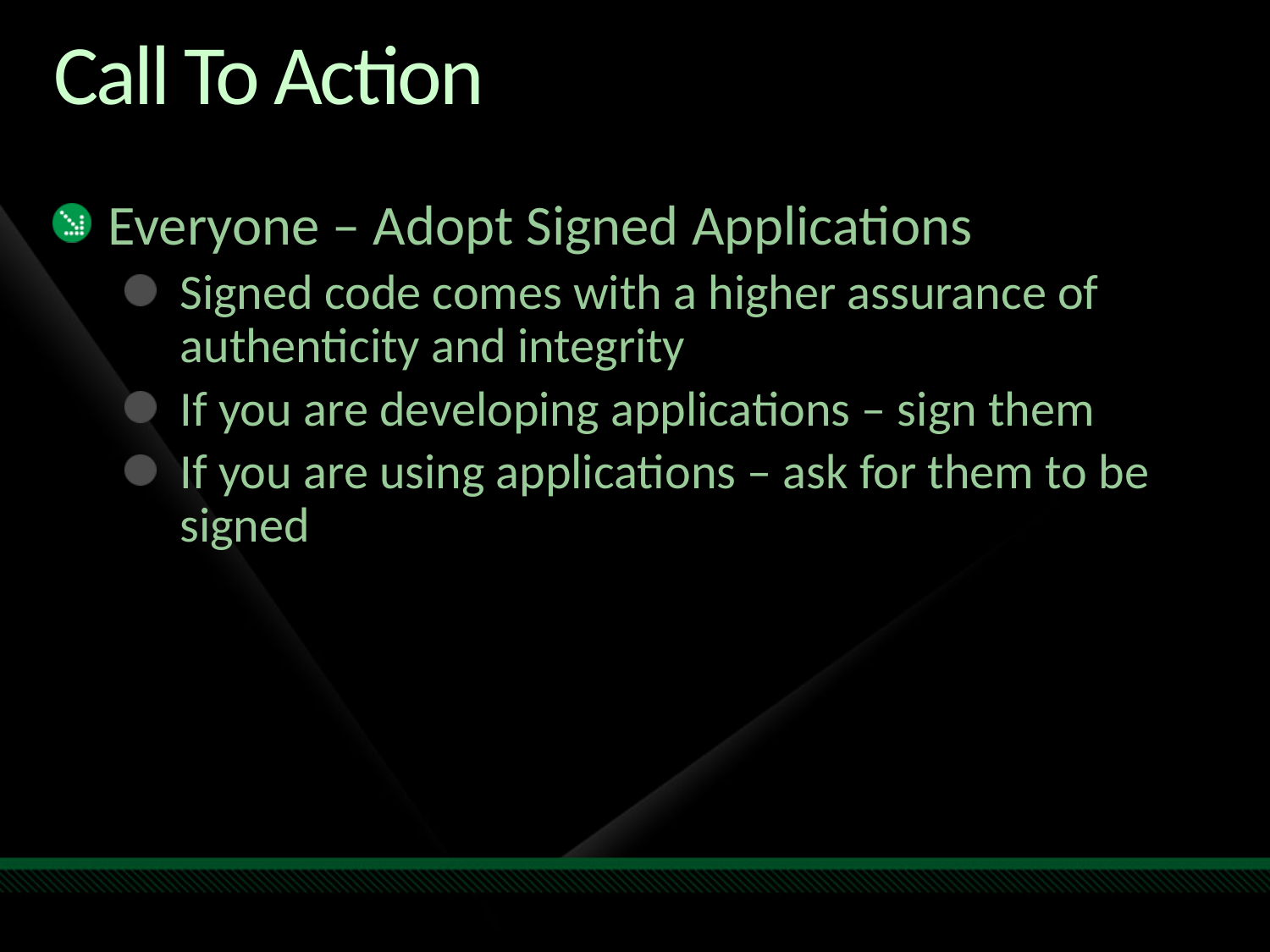

# Call To Action
Everyone – Adopt Signed Applications
Signed code comes with a higher assurance of authenticity and integrity
If you are developing applications – sign them
If you are using applications – ask for them to be signed